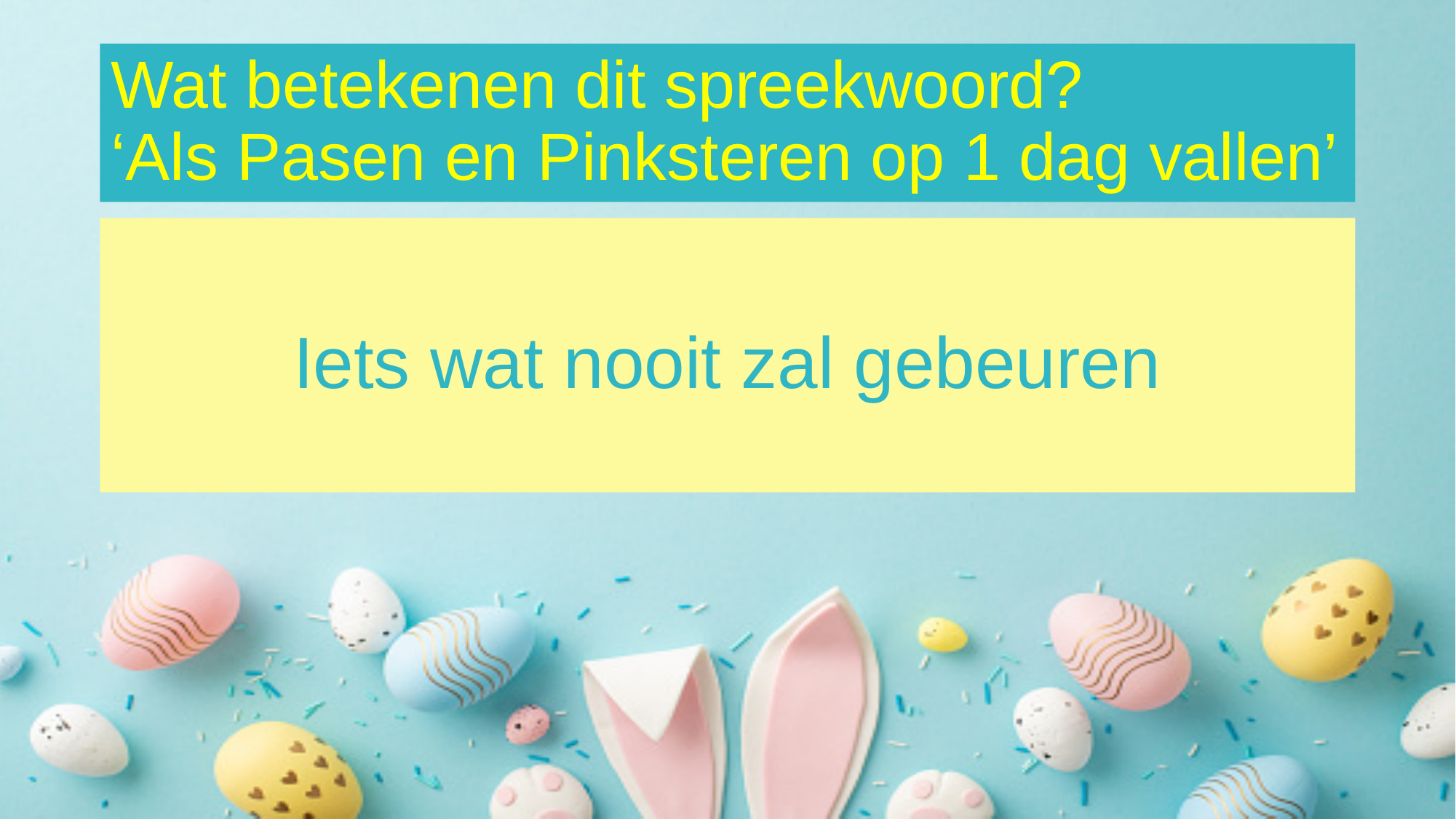

# Wat betekenen dit spreekwoord? ‘Als Pasen en Pinksteren op 1 dag vallen’

Iets wat nooit zal gebeuren